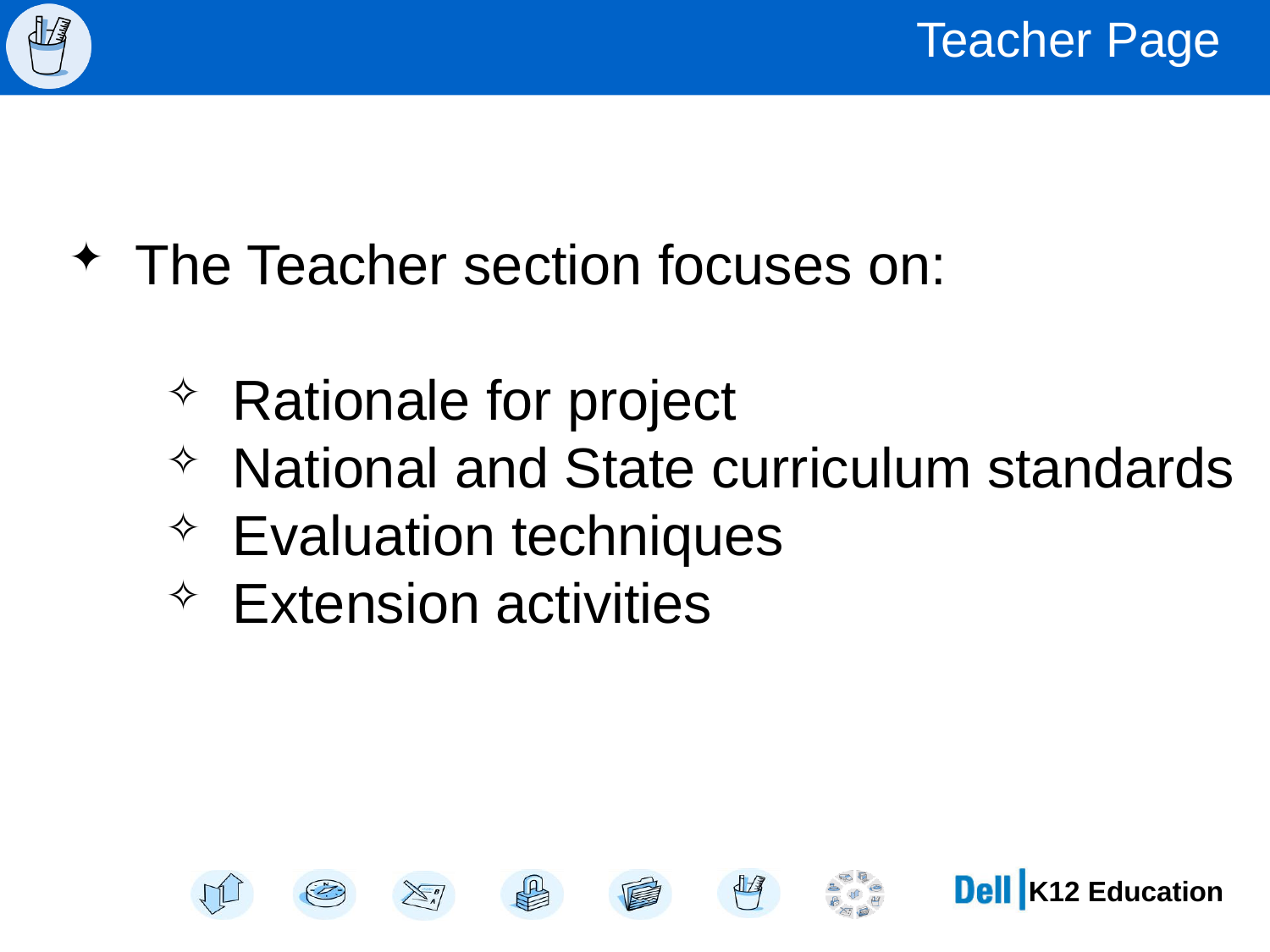

# Teacher Page
  The Teacher section focuses on:

  Rationale for project
  National and State curriculum standards
  Evaluation techniques
  Extension activities